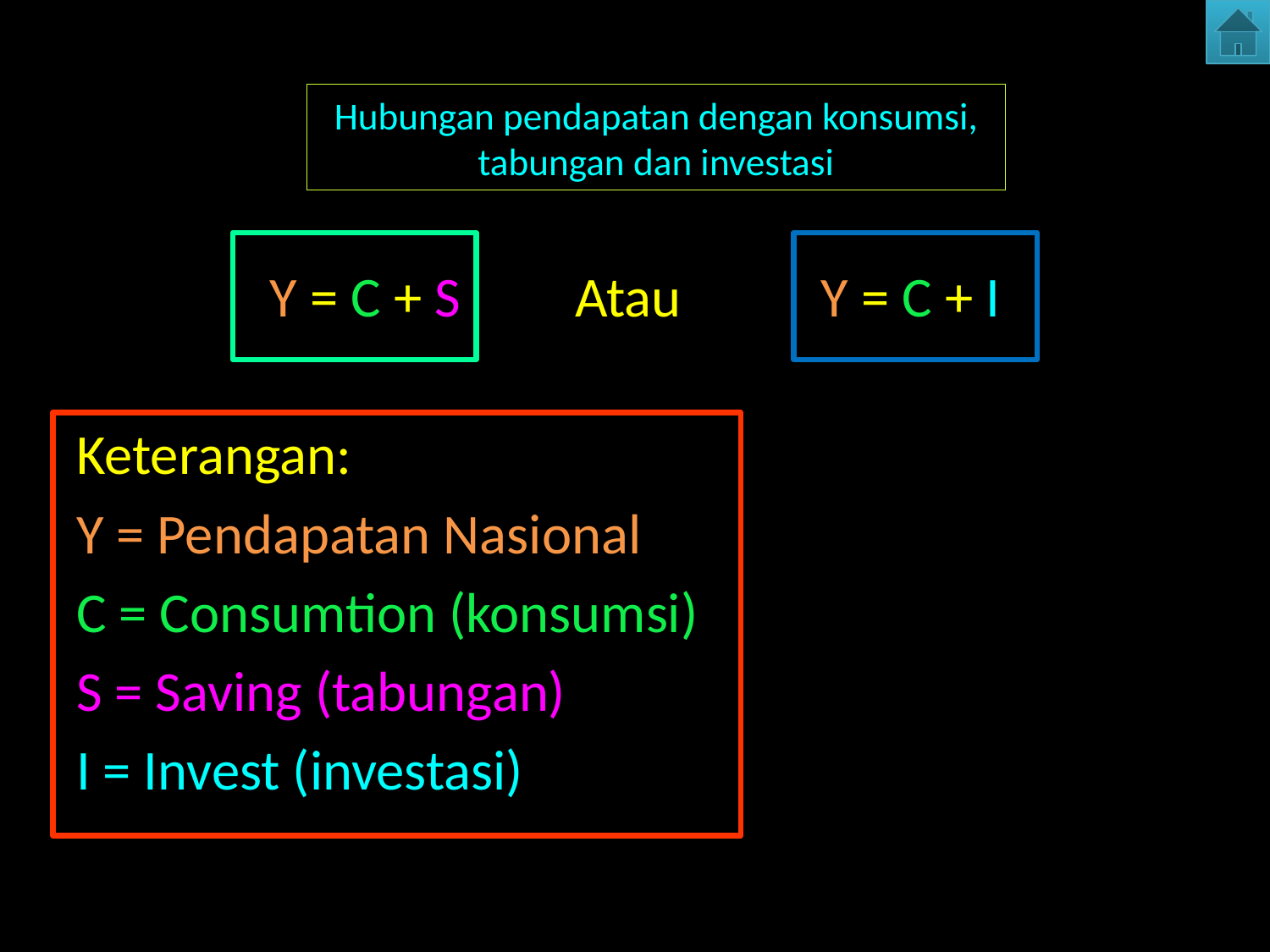

Hubungan pendapatan dengan konsumsi, tabungan dan investasi

Y = C + S         Atau           Y = C + I

Keterangan:
Y = Pendapatan Nasional
C = Consumtion (konsumsi)
S = Saving (tabungan)
I = Invest (investasi)